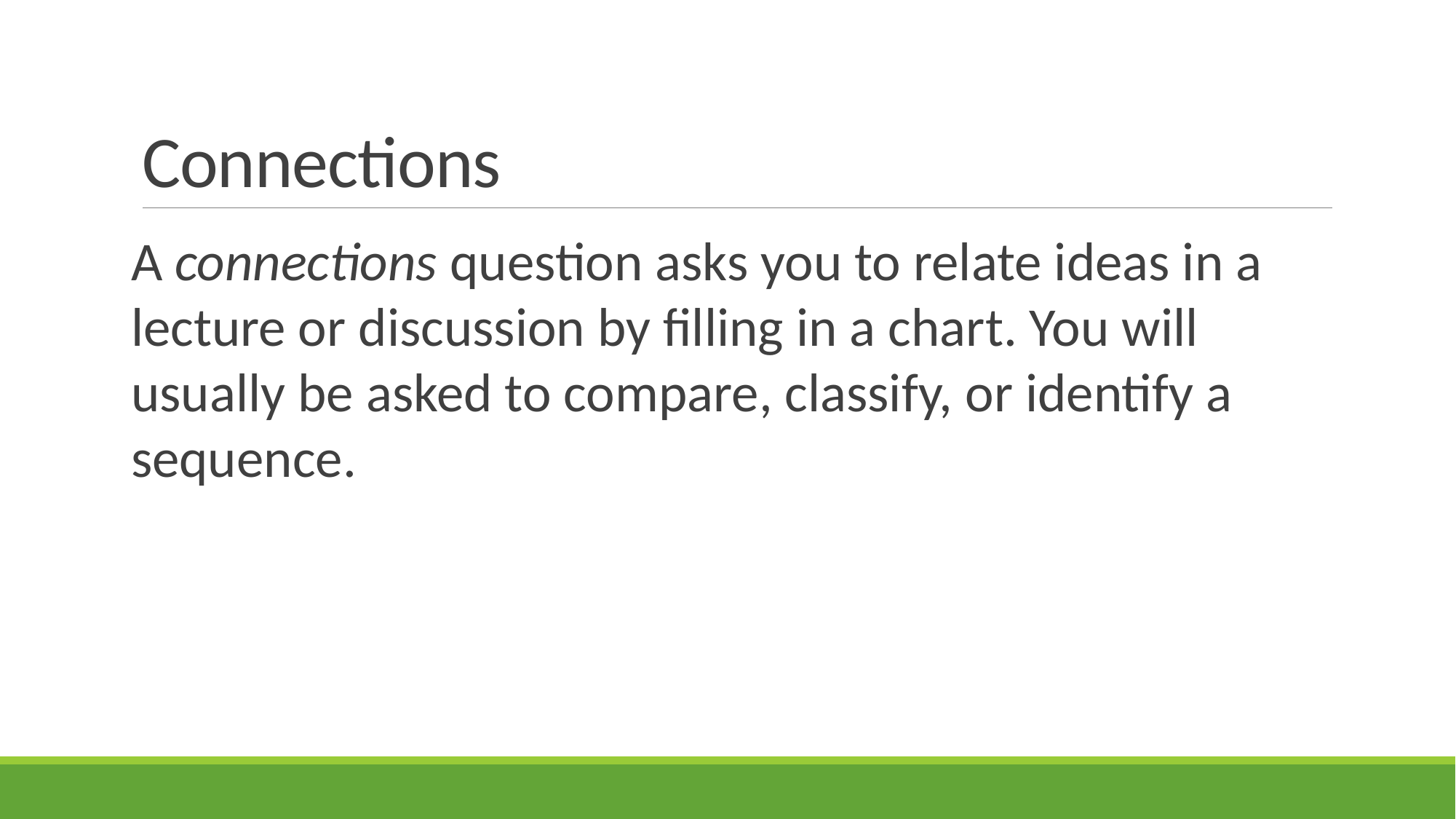

# Connections
A connections question asks you to relate ideas in a lecture or discussion by filling in a chart. You will usually be asked to compare, classify, or identify a sequence.